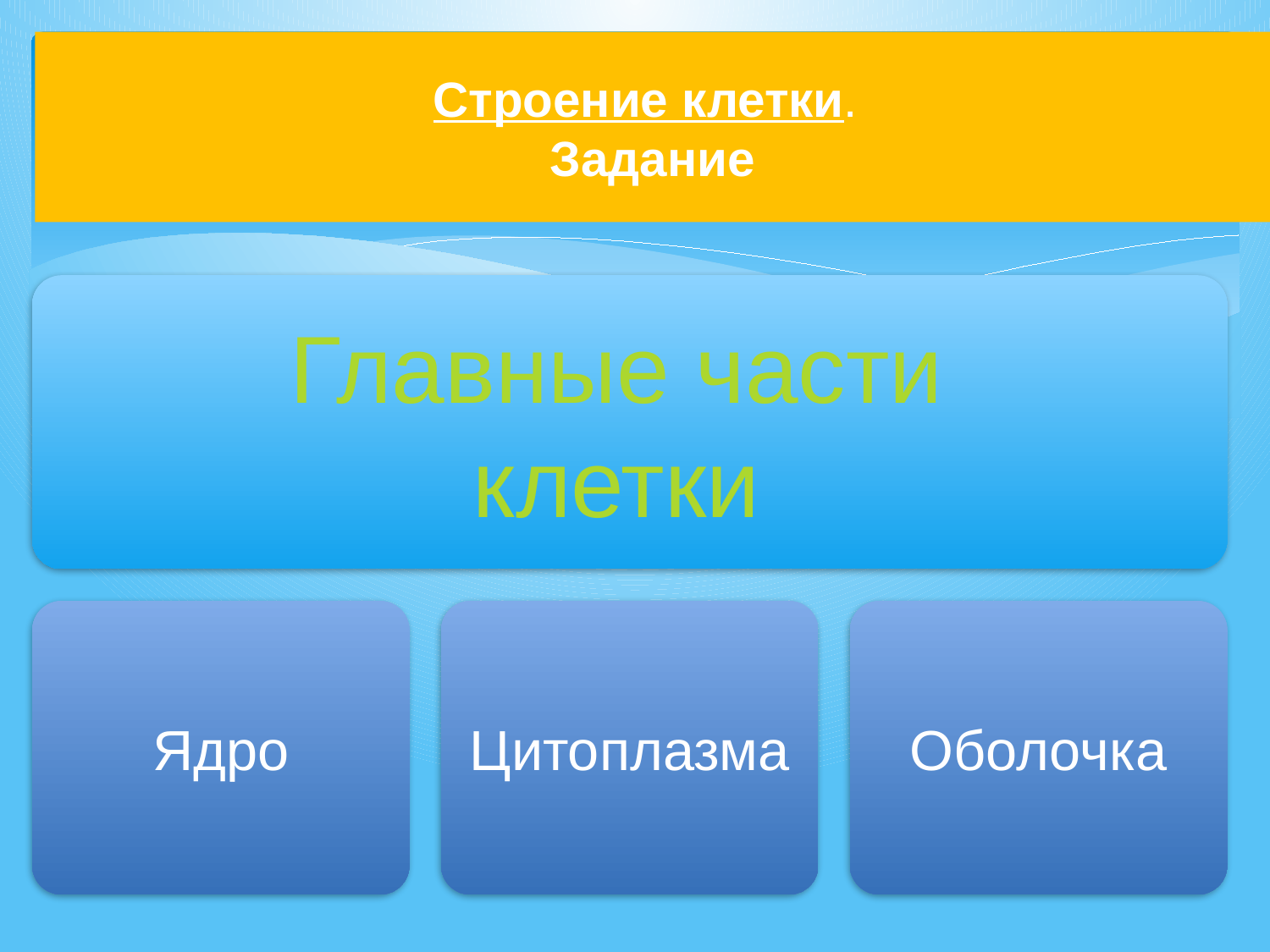

# Строение клетки. Задание
Главные части
клетки
Ядро
Цитоплазма
Оболочка